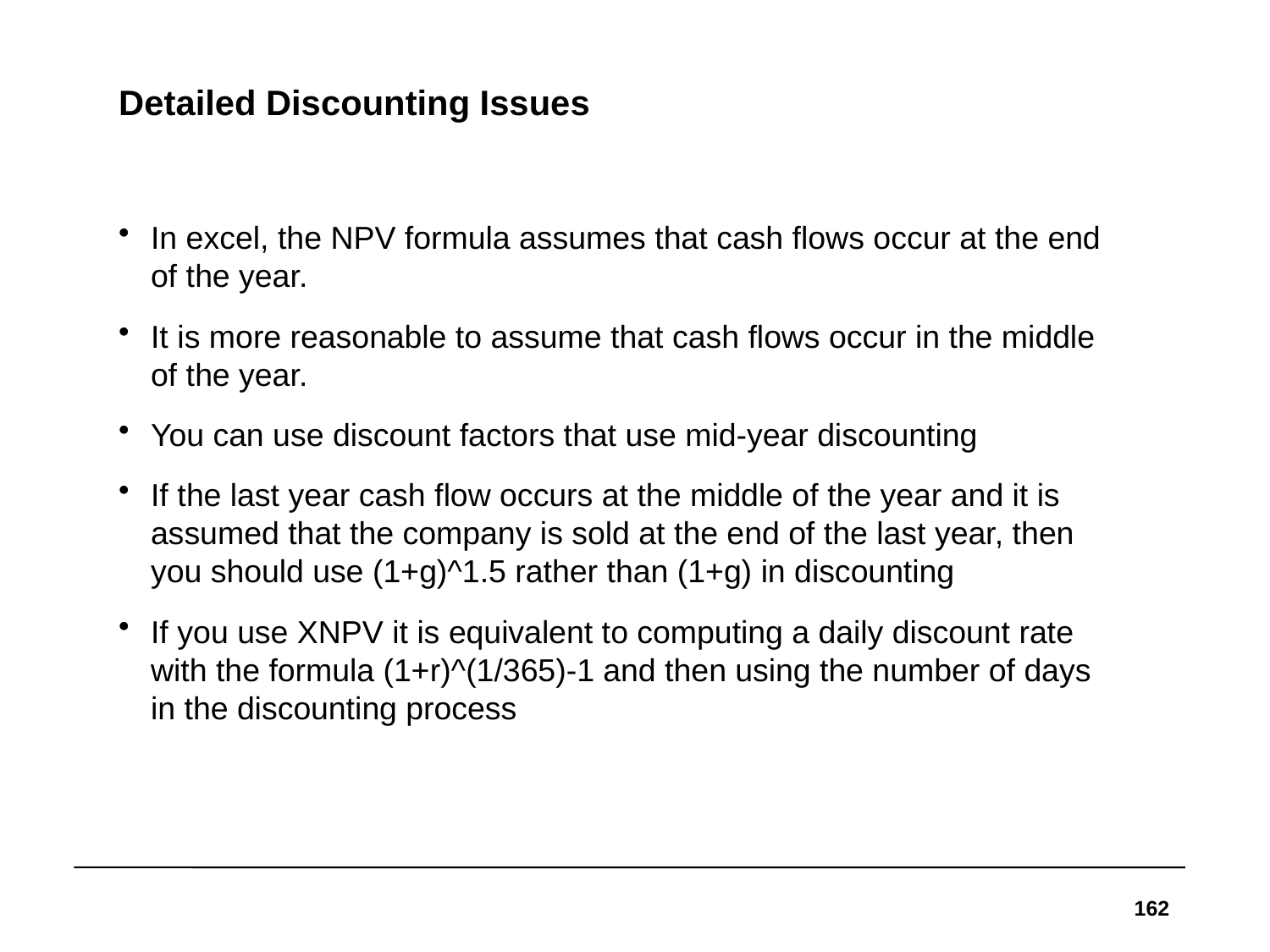

# Detailed Discounting Issues
In excel, the NPV formula assumes that cash flows occur at the end of the year.
It is more reasonable to assume that cash flows occur in the middle of the year.
You can use discount factors that use mid-year discounting
If the last year cash flow occurs at the middle of the year and it is assumed that the company is sold at the end of the last year, then you should use (1+g)^1.5 rather than (1+g) in discounting
If you use XNPV it is equivalent to computing a daily discount rate with the formula (1+r)^(1/365)-1 and then using the number of days in the discounting process